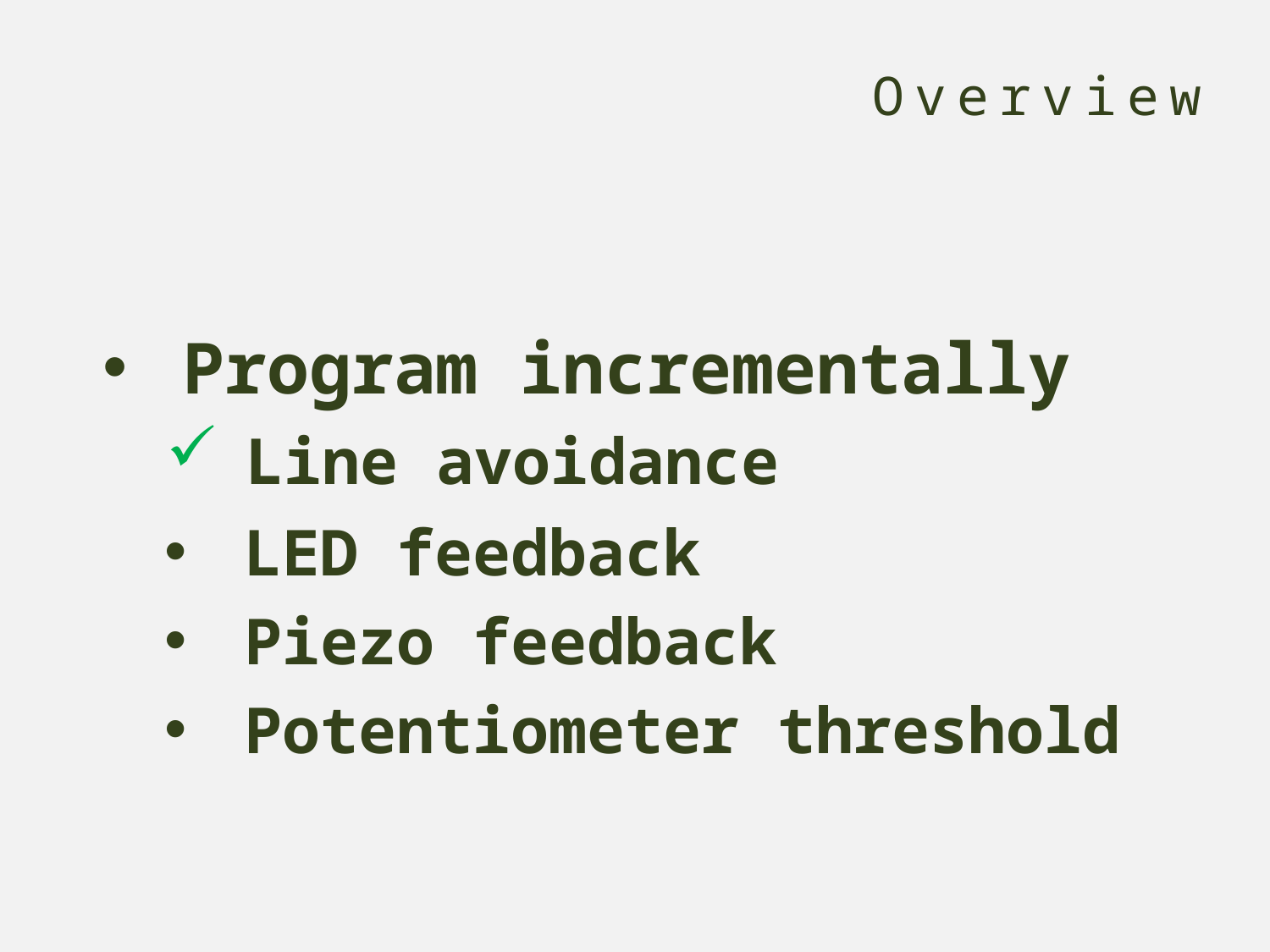

Overview

Program incrementally
Line avoidance

LED feedback
Piezo feedback
Potentiometer threshold